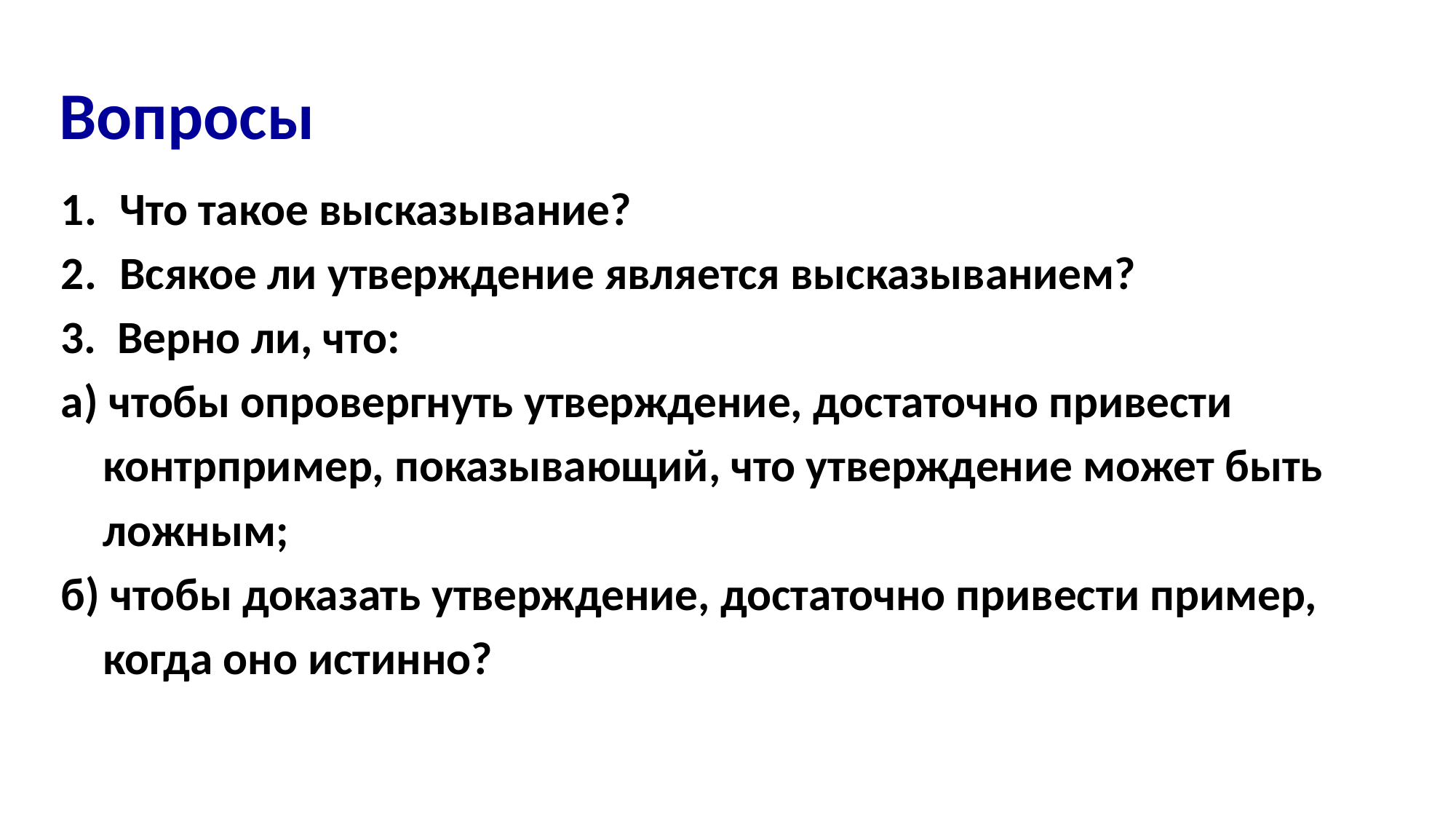

Вопросы
Что такое высказывание?
Всякое ли утверждение является высказыванием?
3.  Верно ли, что:
а) чтобы опровергнуть утверждение, достаточно привести
    контрпример, показывающий, что утверждение может быть
    ложным;
б) чтобы доказать утверждение, достаточно привести пример,
    когда оно истинно?